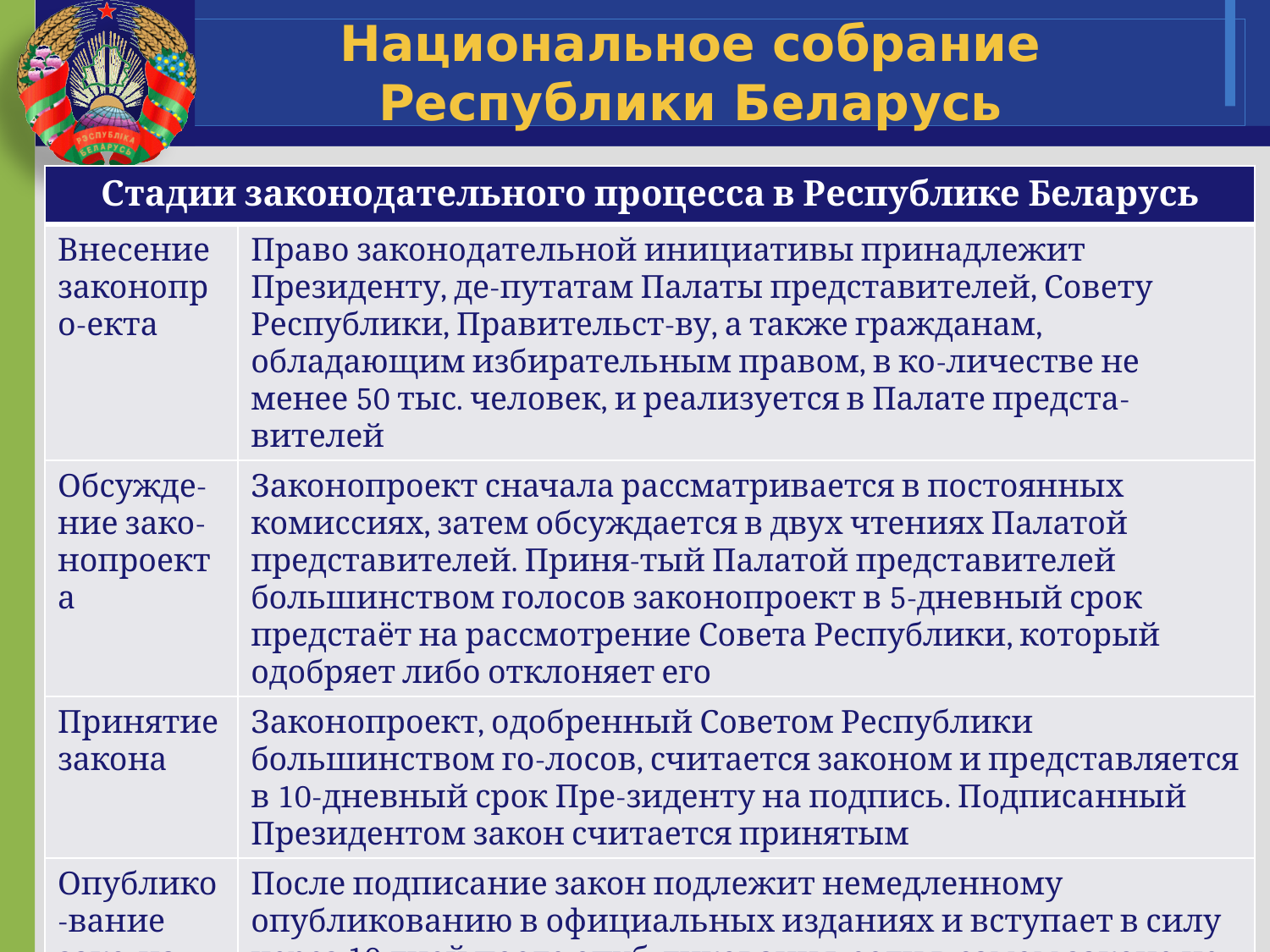

# Национальное собрание Республики Беларусь
| Стадии законодательного процесса в Республике Беларусь |  |
| --- | --- |
| Внесение законопро-екта | Право законодательной инициативы принадлежит Президенту, де-путатам Палаты представителей, Совету Республики, Правительст-ву, а также гражданам, обладающим избирательным правом, в ко-личестве не менее 50 тыс. человек, и реализуется в Палате предста-вителей |
| Обсужде-ние зако-нопроекта | Законопроект сначала рассматривается в постоянных комиссиях, затем обсуждается в двух чтениях Палатой представителей. Приня-тый Палатой представителей большинством голосов законопроект в 5-дневный срок предстаёт на рассмотрение Совета Республики, который одобряет либо отклоняет его |
| Принятие закона | Законопроект, одобренный Советом Республики большинством го-лосов, считается законом и представляется в 10-дневный срок Пре-зиденту на подпись. Подписанный Президентом закон считается принятым |
| Опублико-вание зако-на | После подписание закон подлежит немедленному опубликованию в официальных изданиях и вступает в силу через 10 дней после опуб-ликования, если в самом законе не предусмотрен иной срок |